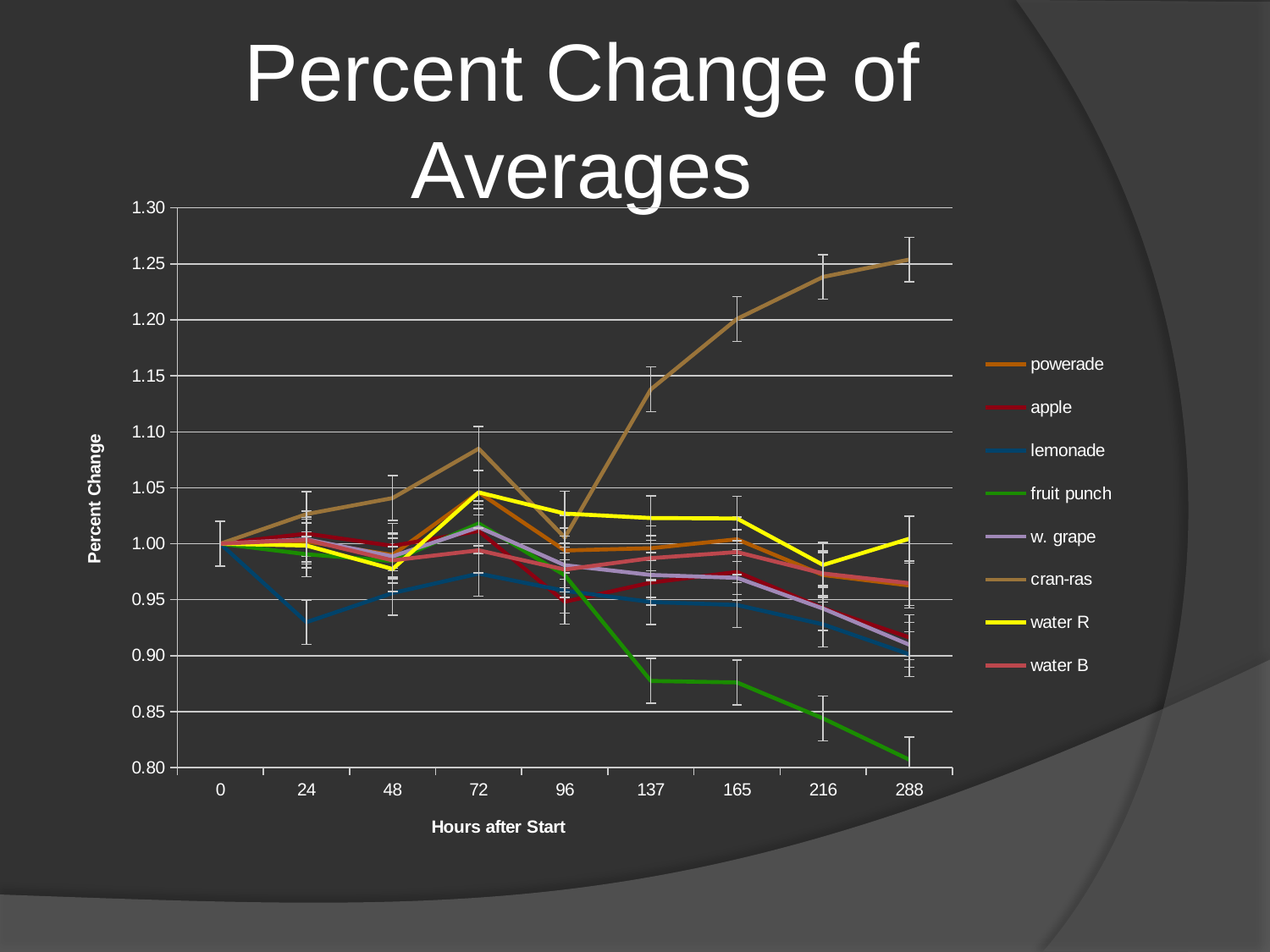

# Percent Change of Averages

### Chart

| Category | powerade | apple | lemonade | fruit punch | w. grape | cran-ras | water R | water B |
|---|---|---|---|---|---|---|---|---|
| 0 | 1.0 | 1.0 | 1.0 | 1.0 | 1.0 | 1.0 | 1.0 | 1.0 |
| 24 | 1.0019960079840307 | 1.0090304182509497 | 0.9299533022014677 | 0.9906229068988613 | 1.0039198606271778 | 1.0264900662251655 | 0.9983883964544724 | 1.0035183737294757 |
| 48 | 0.9900199600798403 | 0.9980988593155898 | 0.9559706470980659 | 0.9845947756195578 | 0.9886759581881537 | 1.0408388520971295 | 0.9774375503626104 | 0.9851446442533229 |
| 72 | 1.0459081836327344 | 1.0114068441064639 | 0.9733155436957971 | 1.0180843938379098 | 1.0148083623693378 | 1.084988962472406 | 1.0459307010475418 | 0.9941360437842061 |
| 96 | 0.9940119760479038 | 0.9481939163498104 | 0.957971981320881 | 0.971868720696584 | 0.9808362369337977 | 1.00551876379691 | 1.0269943593875894 | 0.9769351055512117 |
| 137 | 0.9960079840319355 | 0.965304182509506 | 0.9479653102068046 | 0.8774279973208307 | 0.9721254355400698 | 1.1379690949227375 | 1.0229653505237712 | 0.9870992963252545 |
| 165 | 1.0039920159680638 | 0.9748098859315586 | 0.9452968645763844 | 0.8760884125920971 | 0.9695121951219502 | 1.2008830022075052 | 1.0225624496373893 | 0.9925723221266611 |
| 216 | 0.9720558882235529 | 0.9424904942965784 | 0.9279519679786524 | 0.8439383791024782 | 0.9420731707317073 | 1.23841059602649 | 0.9810636583400484 | 0.973416731821735 |
| 288 | 0.9627411842980712 | 0.9163498098859315 | 0.9012675116744495 | 0.8070997990622907 | 0.9098432055749128 | 1.2538631346578366 | 1.0044319097502021 | 0.9648162627052385 |